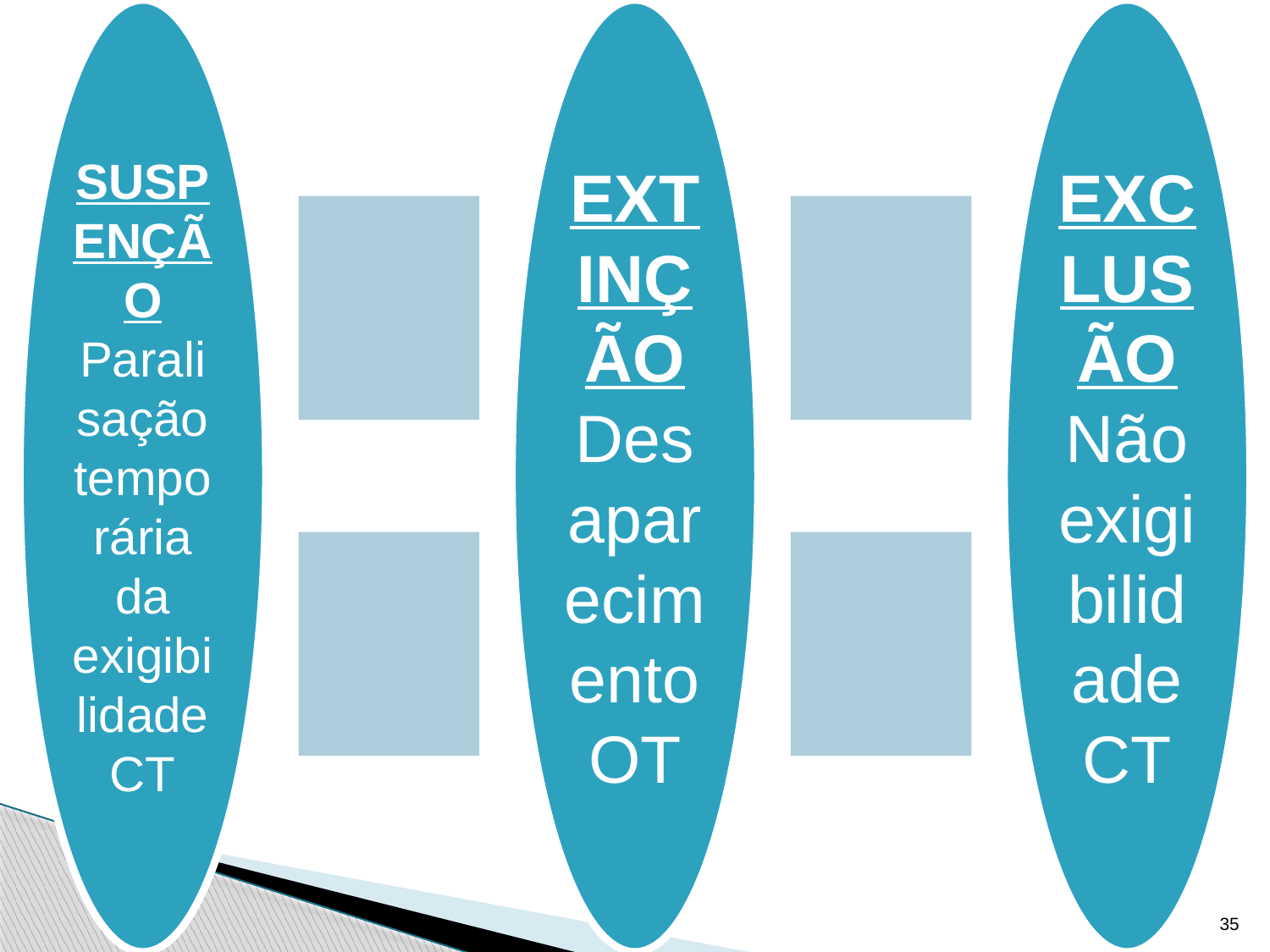

SUSPENÇÃO
Paralisação temporária da exigibilidade
CT
EXTINÇÃO
Desaparecimento
OT
EXCLUSÃO
Não exigibilidade CT

35